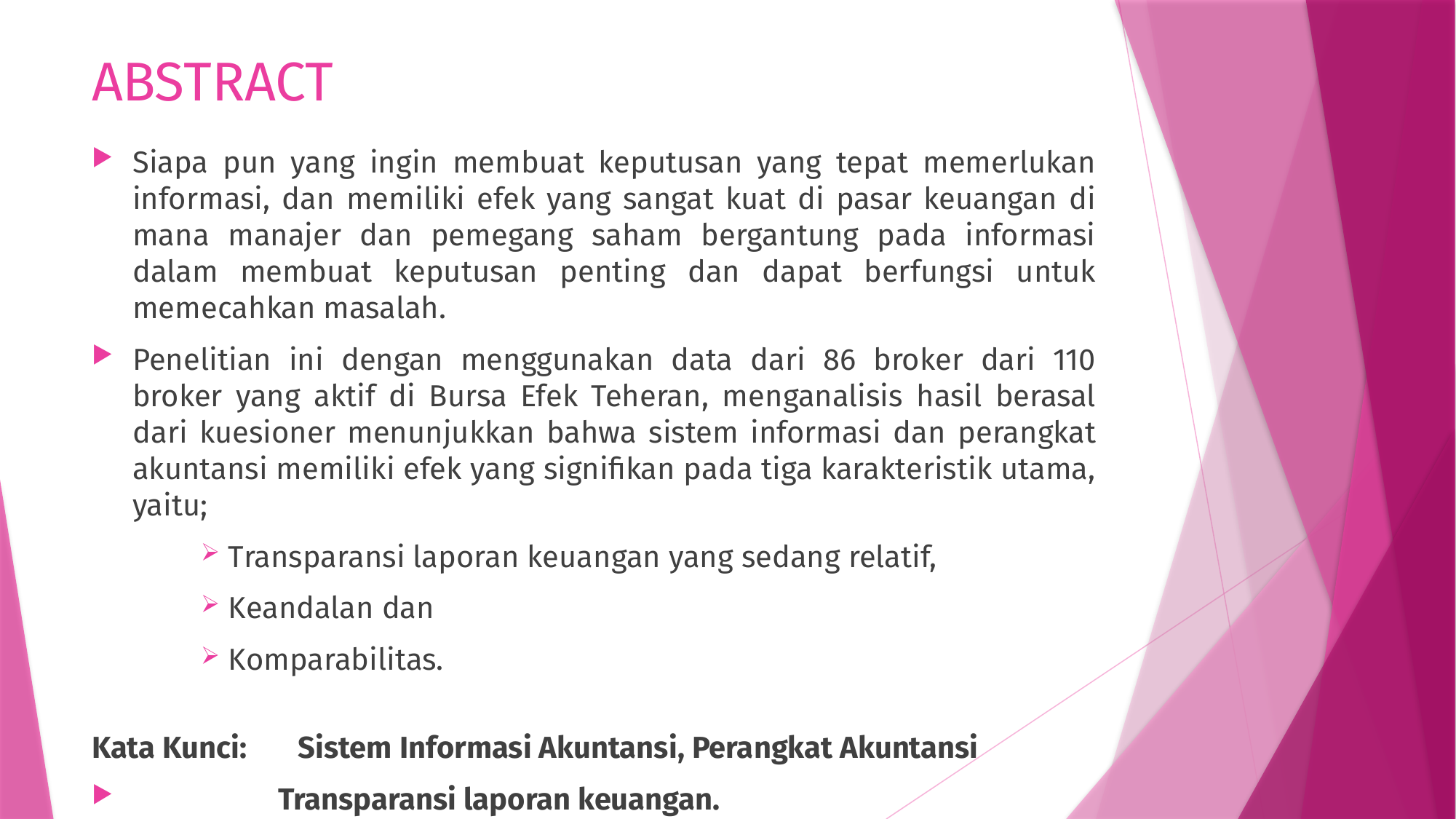

# ABSTRACT
Siapa pun yang ingin membuat keputusan yang tepat memerlukan informasi, dan memiliki efek yang sangat kuat di pasar keuangan di mana manajer dan pemegang saham bergantung pada informasi dalam membuat keputusan penting dan dapat berfungsi untuk memecahkan masalah.
Penelitian ini dengan menggunakan data dari 86 broker dari 110 broker yang aktif di Bursa Efek Teheran, menganalisis hasil berasal dari kuesioner menunjukkan bahwa sistem informasi dan perangkat akuntansi memiliki efek yang signifikan pada tiga karakteristik utama, yaitu;
Transparansi laporan keuangan yang sedang relatif,
Keandalan dan
Komparabilitas.
Kata Kunci:       Sistem Informasi Akuntansi, Perangkat Akuntansi
                    Transparansi laporan keuangan.